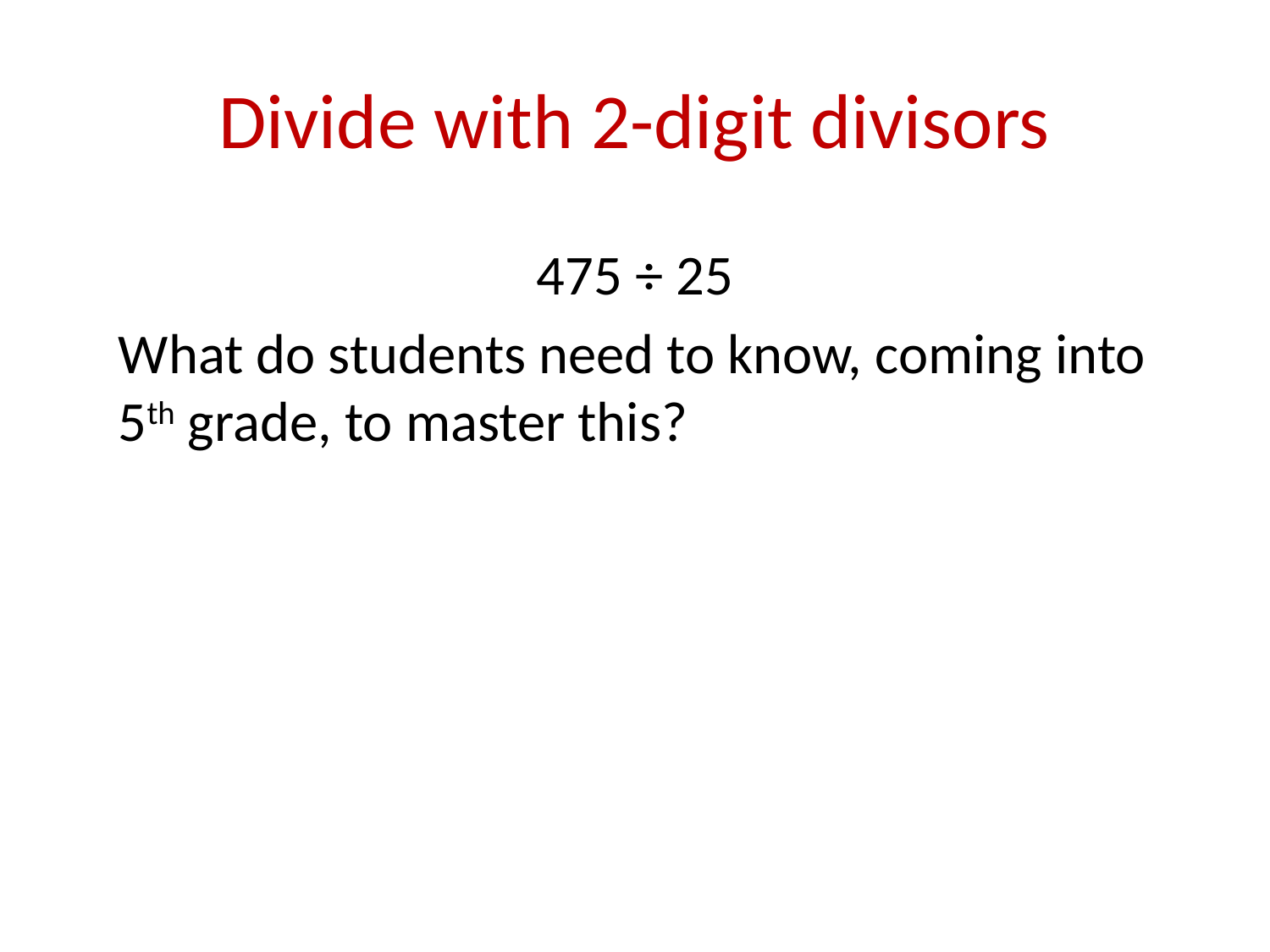

# Divide with 2-digit divisors
475 ÷ 25
What do students need to know, coming into 5th grade, to master this?